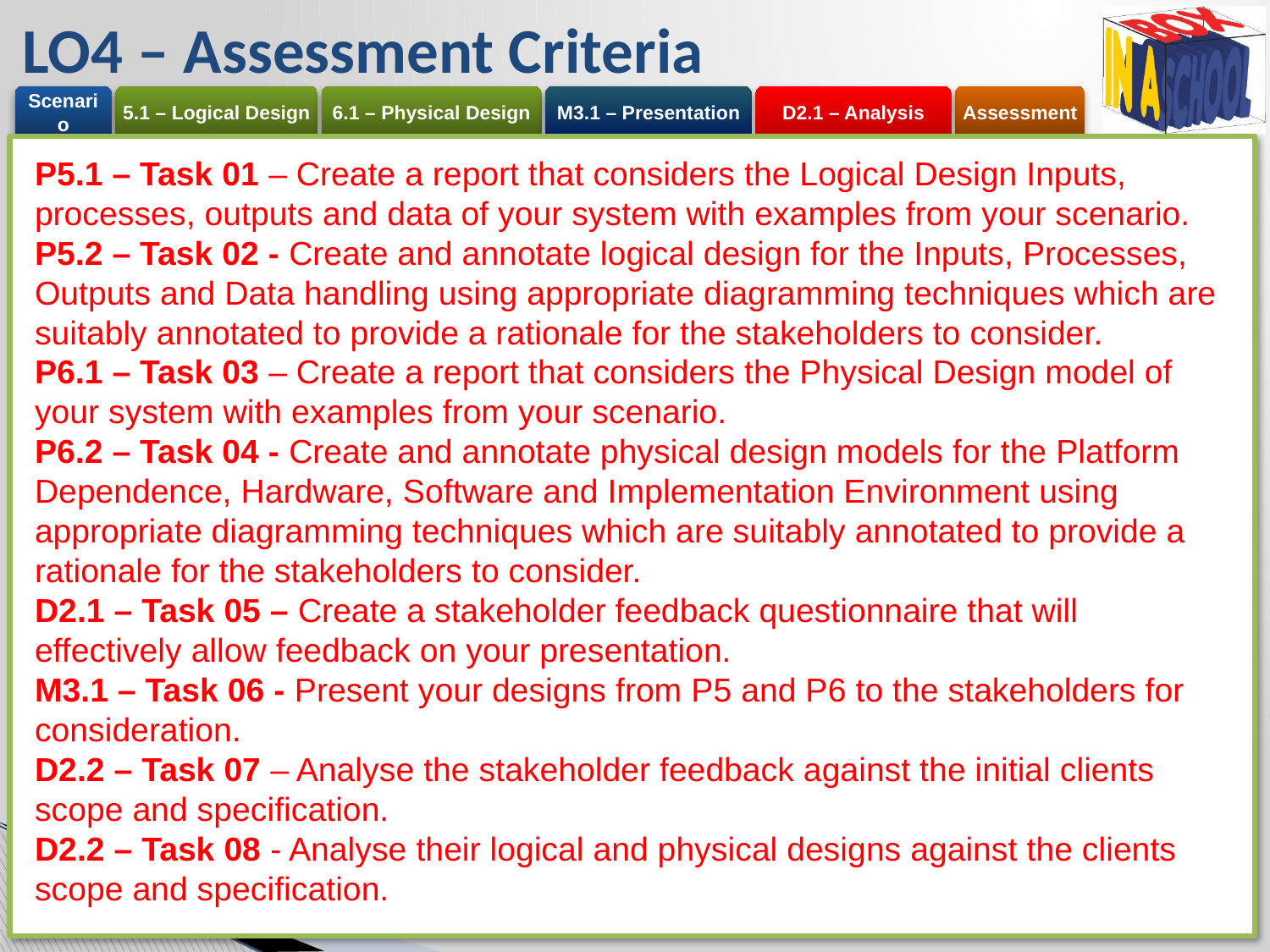

# LO4 – Assessment Criteria
P5.1 – Task 01 – Create a report that considers the Logical Design Inputs, processes, outputs and data of your system with examples from your scenario.
P5.2 – Task 02 - Create and annotate logical design for the Inputs, Processes, Outputs and Data handling using appropriate diagramming techniques which are suitably annotated to provide a rationale for the stakeholders to consider.
P6.1 – Task 03 – Create a report that considers the Physical Design model of your system with examples from your scenario.
P6.2 – Task 04 - Create and annotate physical design models for the Platform Dependence, Hardware, Software and Implementation Environment using appropriate diagramming techniques which are suitably annotated to provide a rationale for the stakeholders to consider.
D2.1 – Task 05 – Create a stakeholder feedback questionnaire that will effectively allow feedback on your presentation.
M3.1 – Task 06 - Present your designs from P5 and P6 to the stakeholders for consideration.
D2.2 – Task 07 – Analyse the stakeholder feedback against the initial clients scope and specification.
D2.2 – Task 08 - Analyse their logical and physical designs against the clients scope and specification.